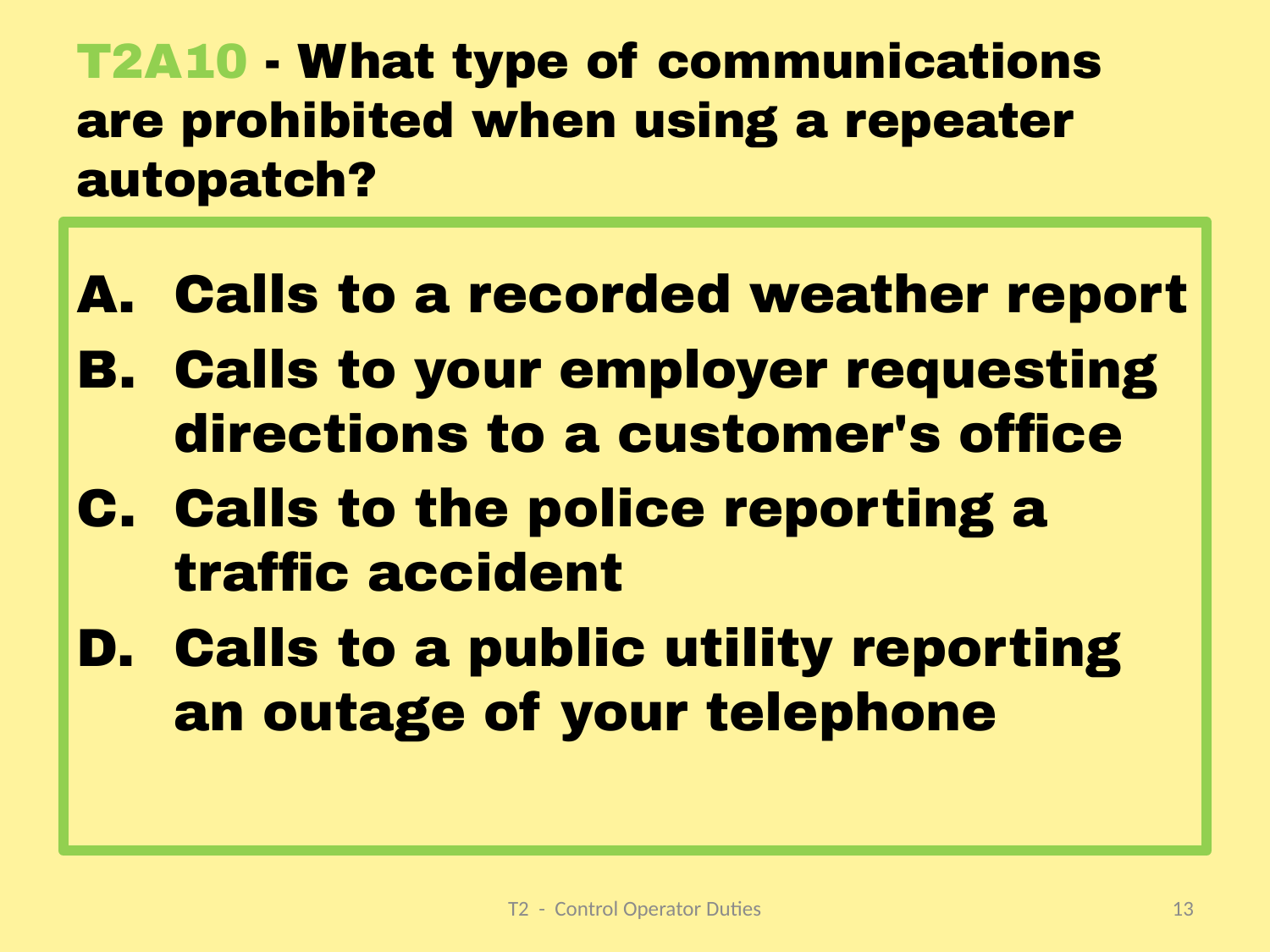

# T2A10 - What type of communications are prohibited when using a repeater autopatch?

Calls to a recorded weather report
Calls to your employer requesting directions to a customer's office
Calls to the police reporting a traffic accident
Calls to a public utility reporting an outage of your telephone
T2  -  Control Operator Duties
13